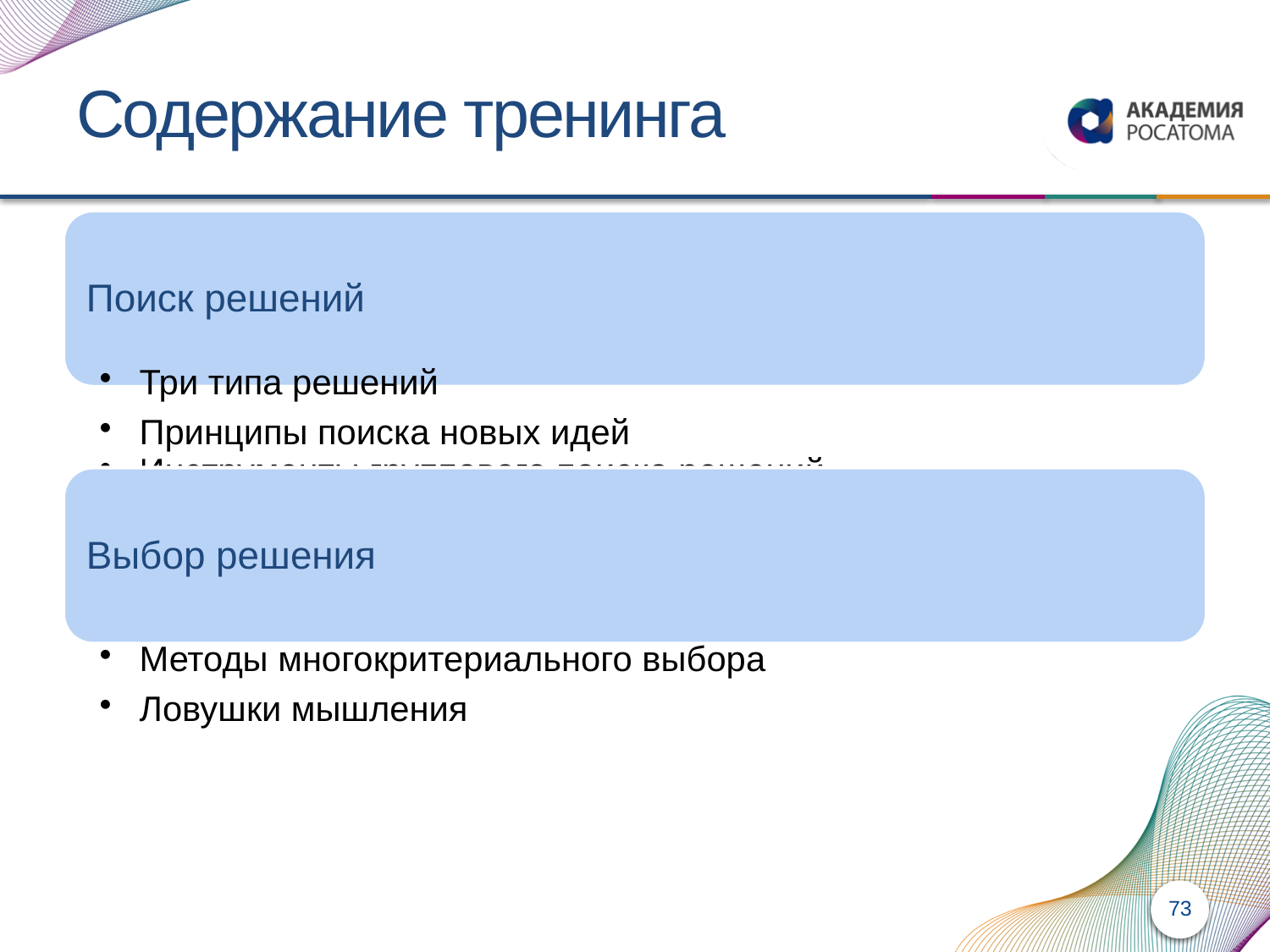

# Содержание тренинга
Поиск решений
Три типа решений
Выбор решения
Методы многокритериального выбора
Принципы поиска новых идей
Инструменты группового поиска решений
Ловушки мышления
73